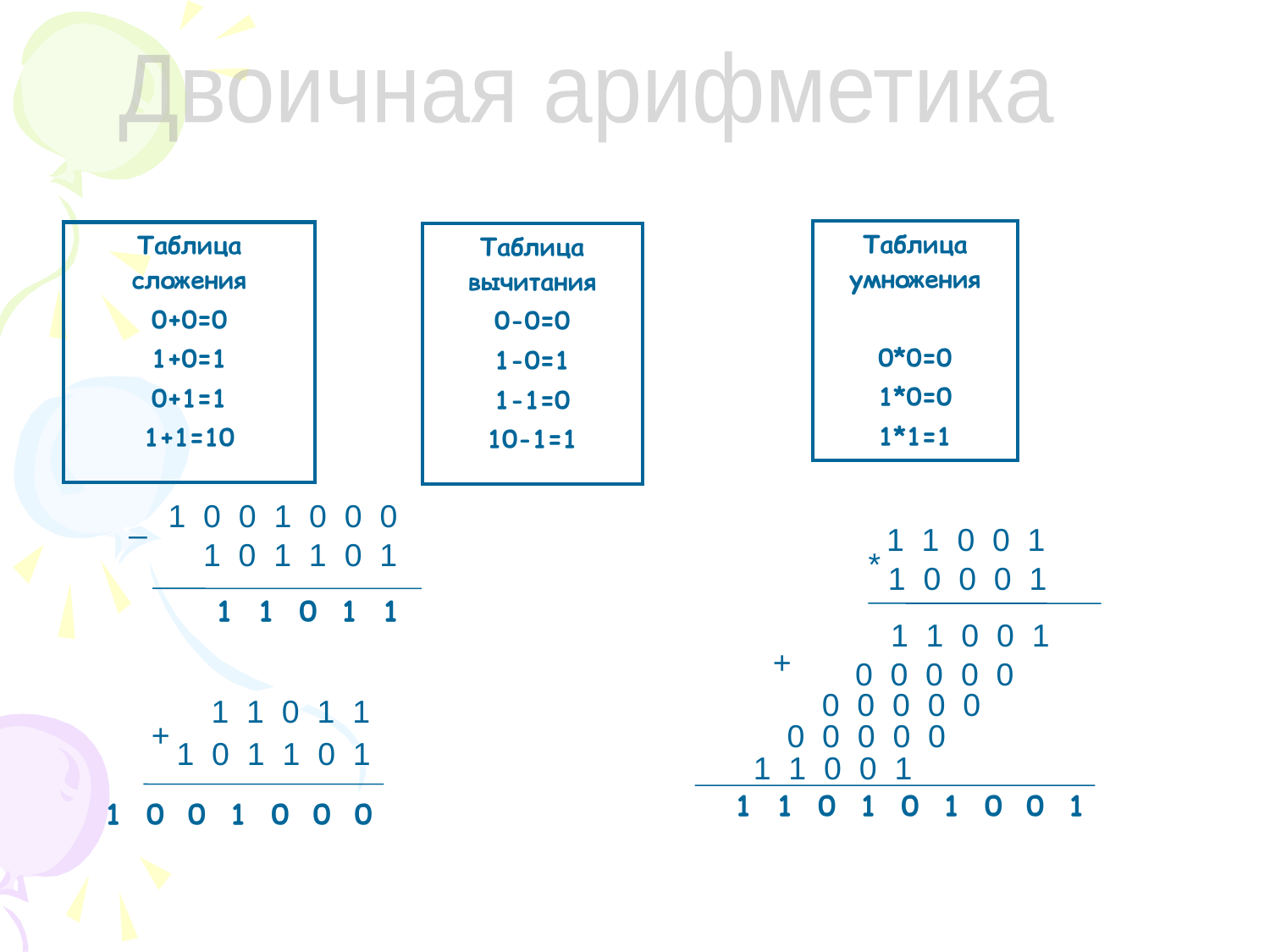

Двоичная арифметика
| Таблица умножения 0\*0=0 1\*0=0 1\*1=1 |
| --- |
| Таблица сложения 0+0=0 1+0=1 0+1=1 1+1=10 |
| --- |
| Таблица вычитания 0-0=0 1-0=1 1-1=0 10-1=1 |
| --- |
1  0  0  1  0  0  0
_
1  1  0  0  1
1  0  1  1  0  1
*
1  0  0  0  1
1  1  0  1  1

1  1  0  0  1
+
0  0  0  0  0
0  0  0  0  0
1  1  0  1  1
+
0  0  0  0  0
1  0  1  1  0  1
1  1  0  0  1
1  1  0  1  0  1  0  0  1

1  0  0  1  0  0  0